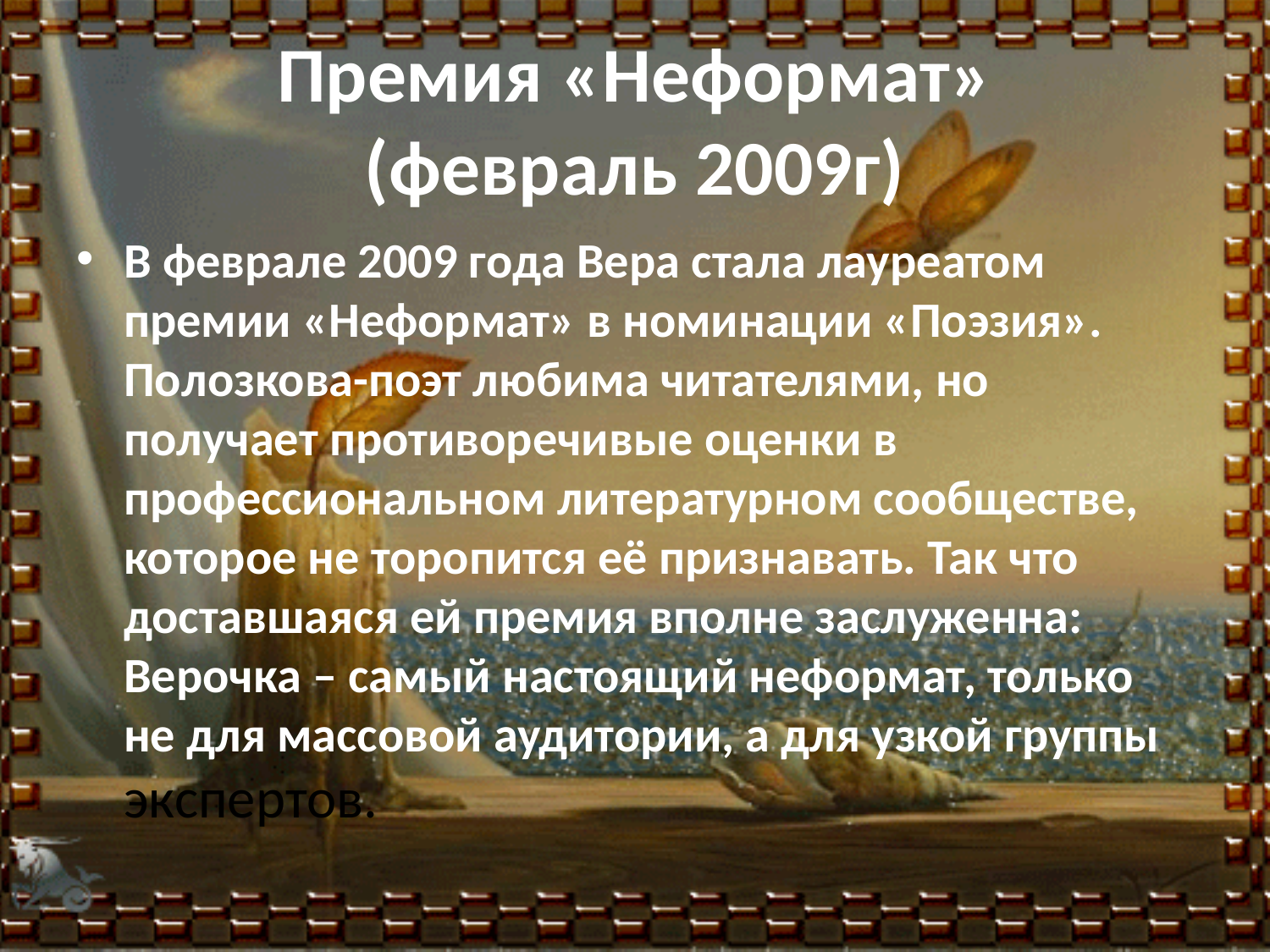

# Премия «Неформат» (февраль 2009г)
В феврале 2009 года Вера стала лауреатом премии «Неформат» в номинации «Поэзия». Полозкова-поэт любима читателями, но получает противоречивые оценки в профессиональном литературном сообществе, которое не торопится её признавать. Так что доставшаяся ей премия вполне заслуженна: Верочка – самый настоящий неформат, только не для массовой аудитории, а для узкой группы экспертов.